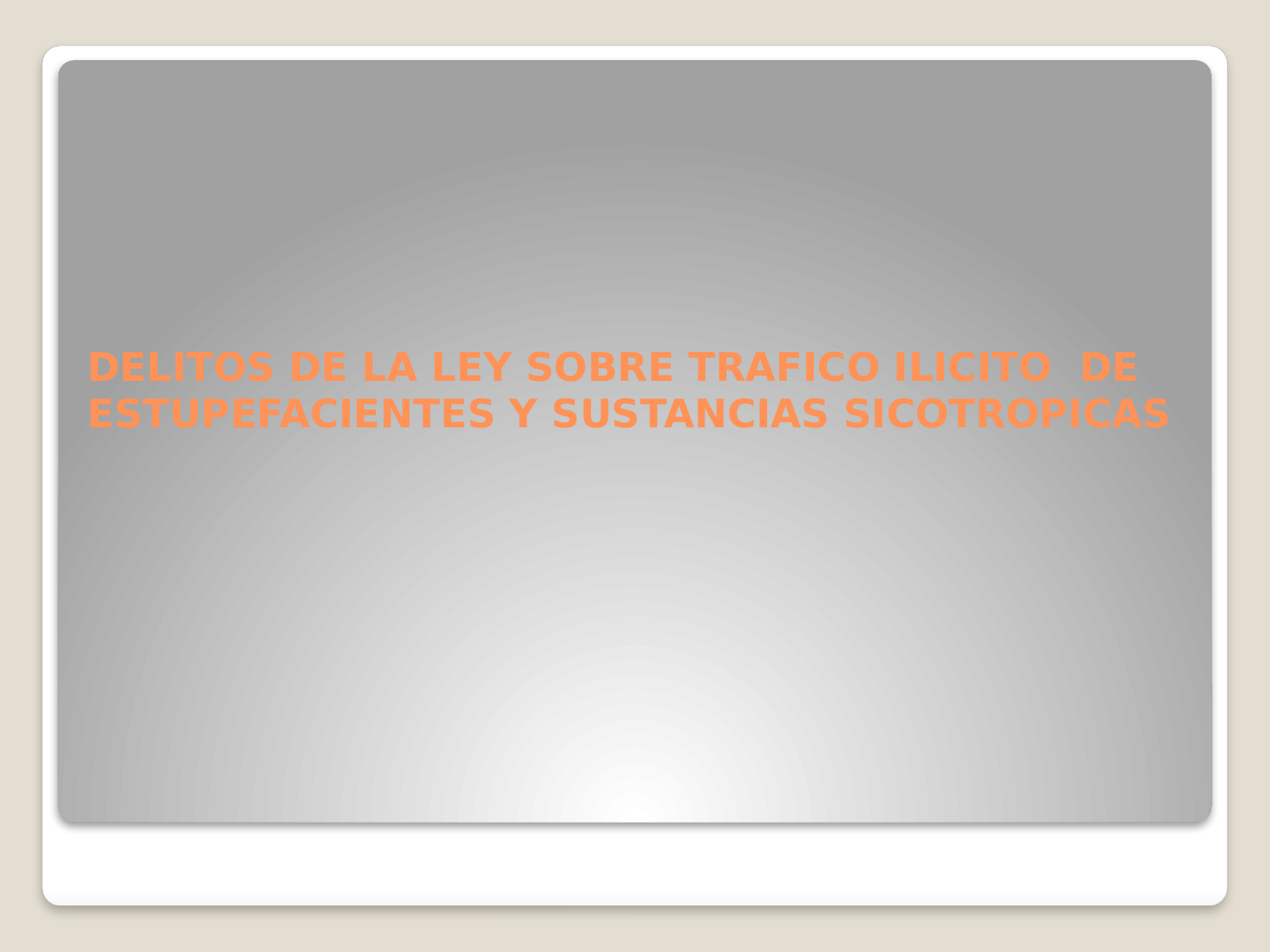

# DELITOS DE LA LEY SOBRE TRAFICO ILICITO  DE ESTUPEFACIENTES Y SUSTANCIAS SICOTROPICAS